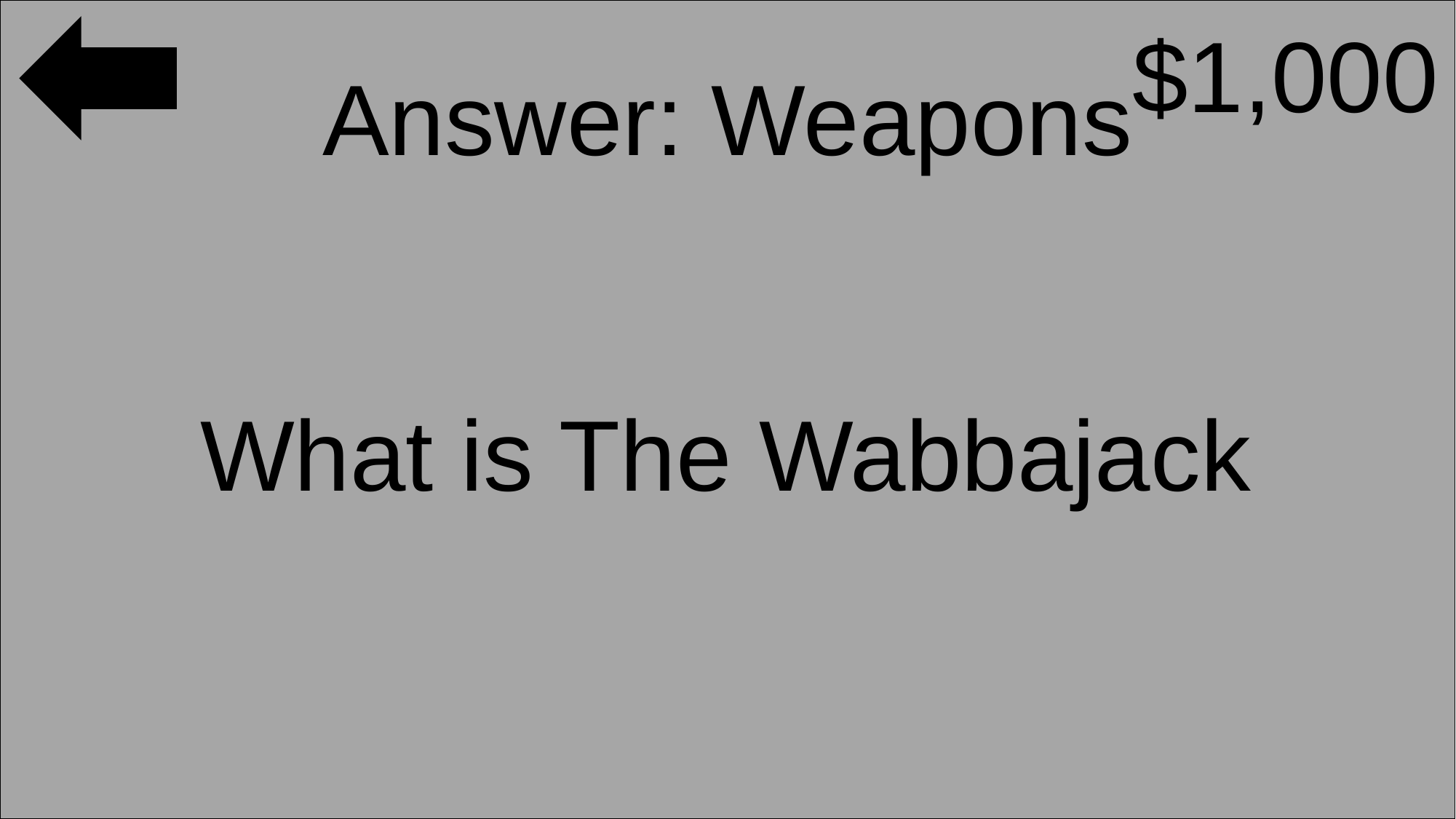

$1,000

#
Answer: Weapons

What is The Wabbajack